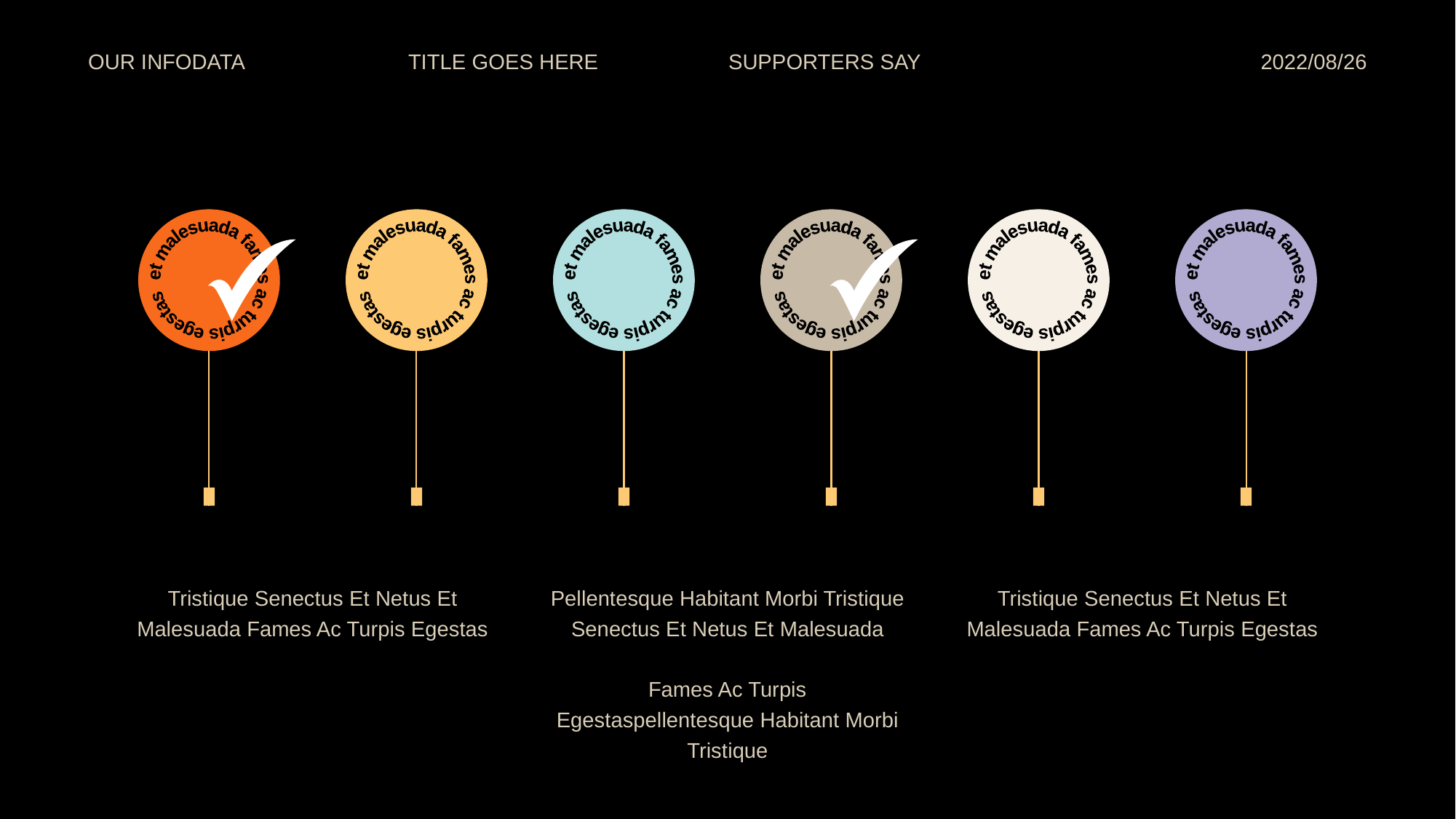

OUR INFODATA
TITLE GOES HERE
SUPPORTERS SAY
2022/08/26

et malesuada fames ac turpis egestas

et malesuada fames ac turpis egestas

et malesuada fames ac turpis egestas

et malesuada fames ac turpis egestas

et malesuada fames ac turpis egestas

et malesuada fames ac turpis egestas

Tristique Senectus Et Netus Et Malesuada Fames Ac Turpis Egestas
Pellentesque Habitant Morbi Tristique Senectus Et Netus Et Malesuada

Fames Ac Turpis Egestaspellentesque Habitant Morbi Tristique
Tristique Senectus Et Netus Et Malesuada Fames Ac Turpis Egestas